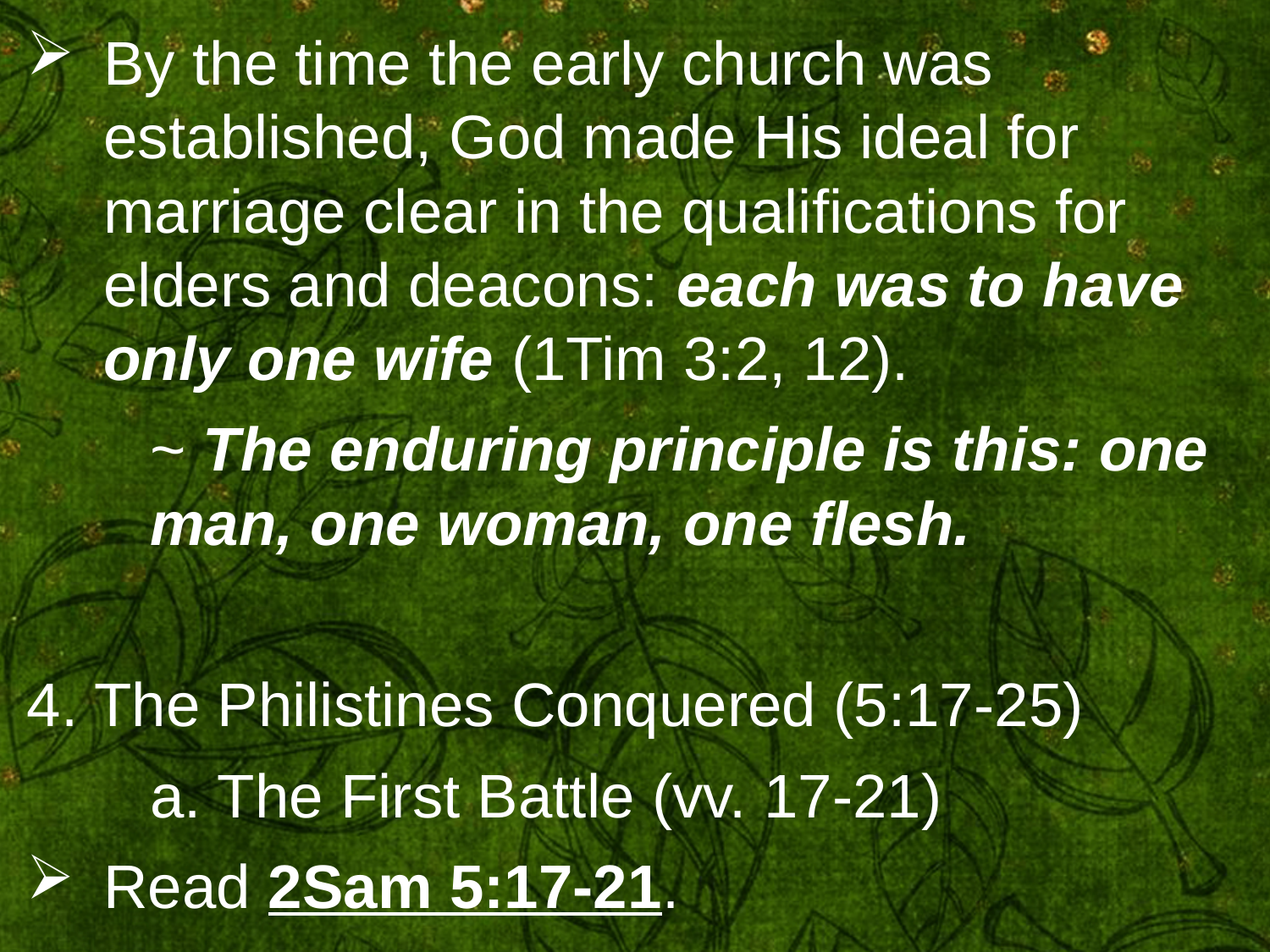

By the time the early church was established, God made His ideal for marriage clear in the qualifications for elders and deacons: each was to have only one wife (1Tim 3:2, 12).
	~ The enduring principle is this: one 		man, one woman, one flesh.

4. The Philistines Conquered (5:17-25)
	a. The First Battle (vv. 17-21)
Read 2Sam 5:17-21.